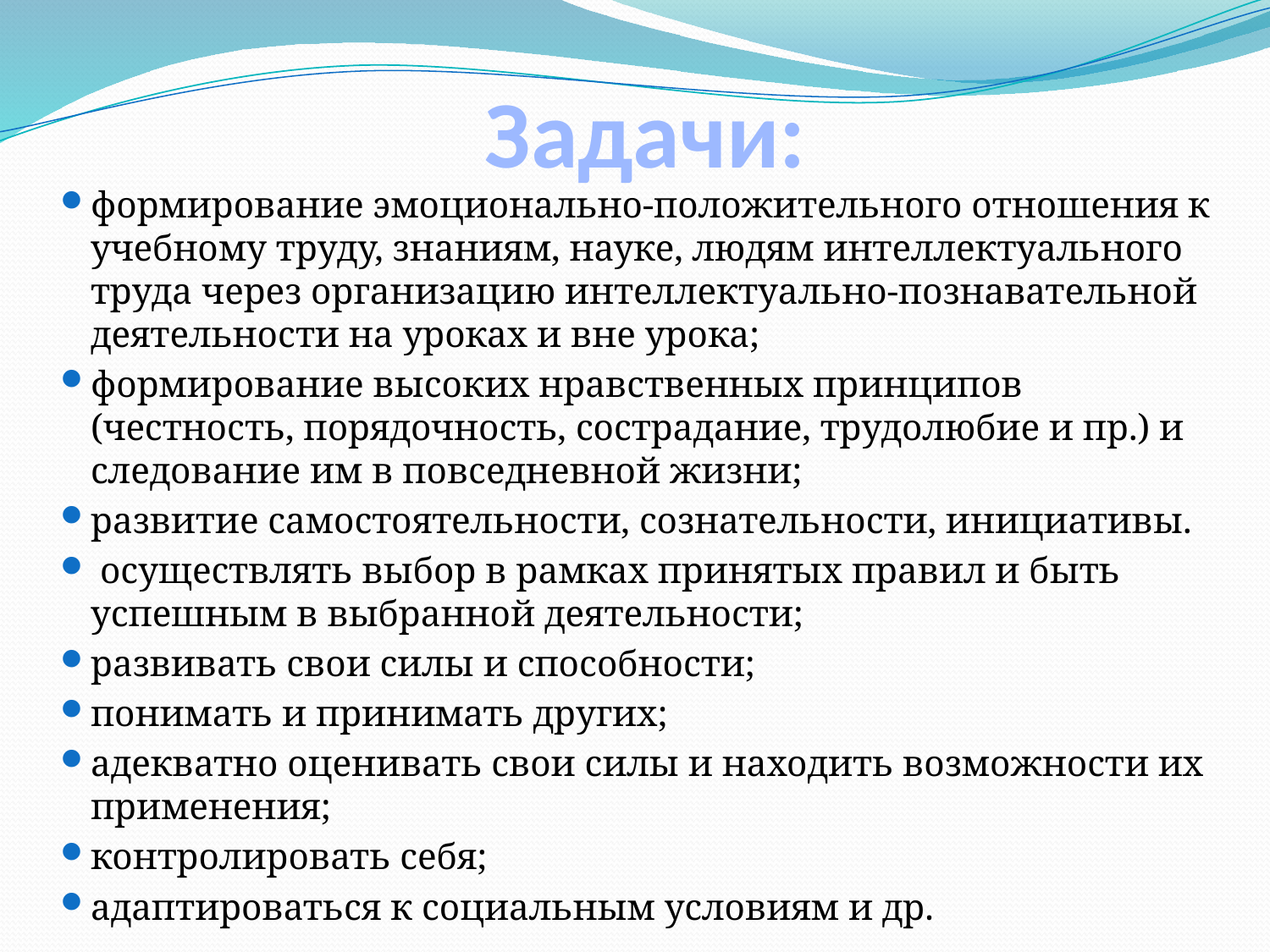

# Задачи:
формирование эмоционально-положительного отношения к учебному труду, знаниям, науке, людям интеллектуального труда через организацию интеллектуально-познавательной деятельности на уроках и вне урока;
формирование высоких нравственных принципов (честность, порядочность, сострадание, трудолюбие и пр.) и следование им в повседневной жизни;
развитие самостоятельности, сознательности, инициативы.
 осуществлять выбор в рамках принятых правил и быть успешным в выбранной деятельности;
развивать свои силы и способности;
понимать и принимать других;
адекватно оценивать свои силы и находить возможности их применения;
контролировать себя;
адаптироваться к социальным условиям и др.